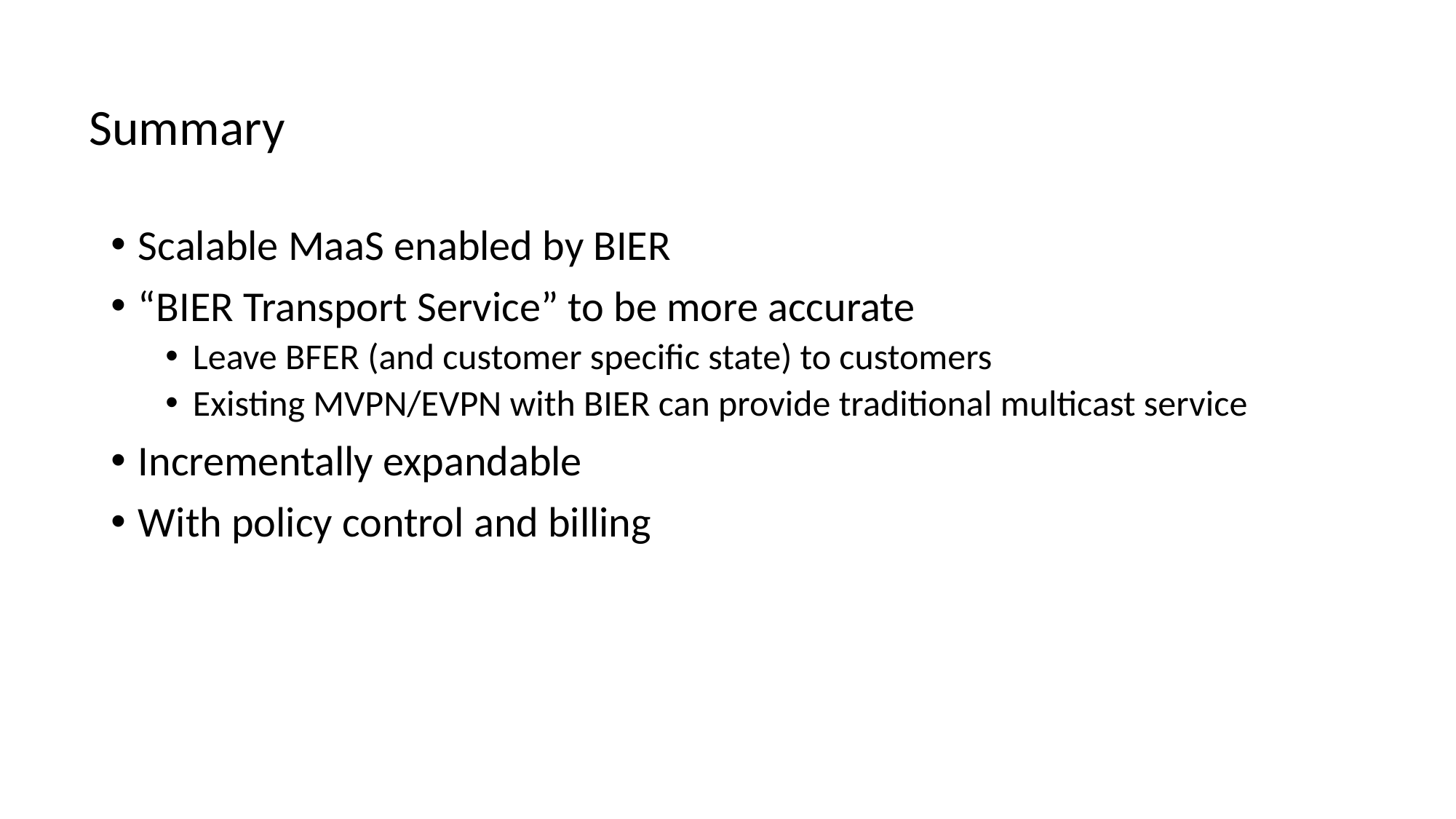

# Summary
Scalable MaaS enabled by BIER
“BIER Transport Service” to be more accurate
Leave BFER (and customer specific state) to customers
Existing MVPN/EVPN with BIER can provide traditional multicast service
Incrementally expandable
With policy control and billing